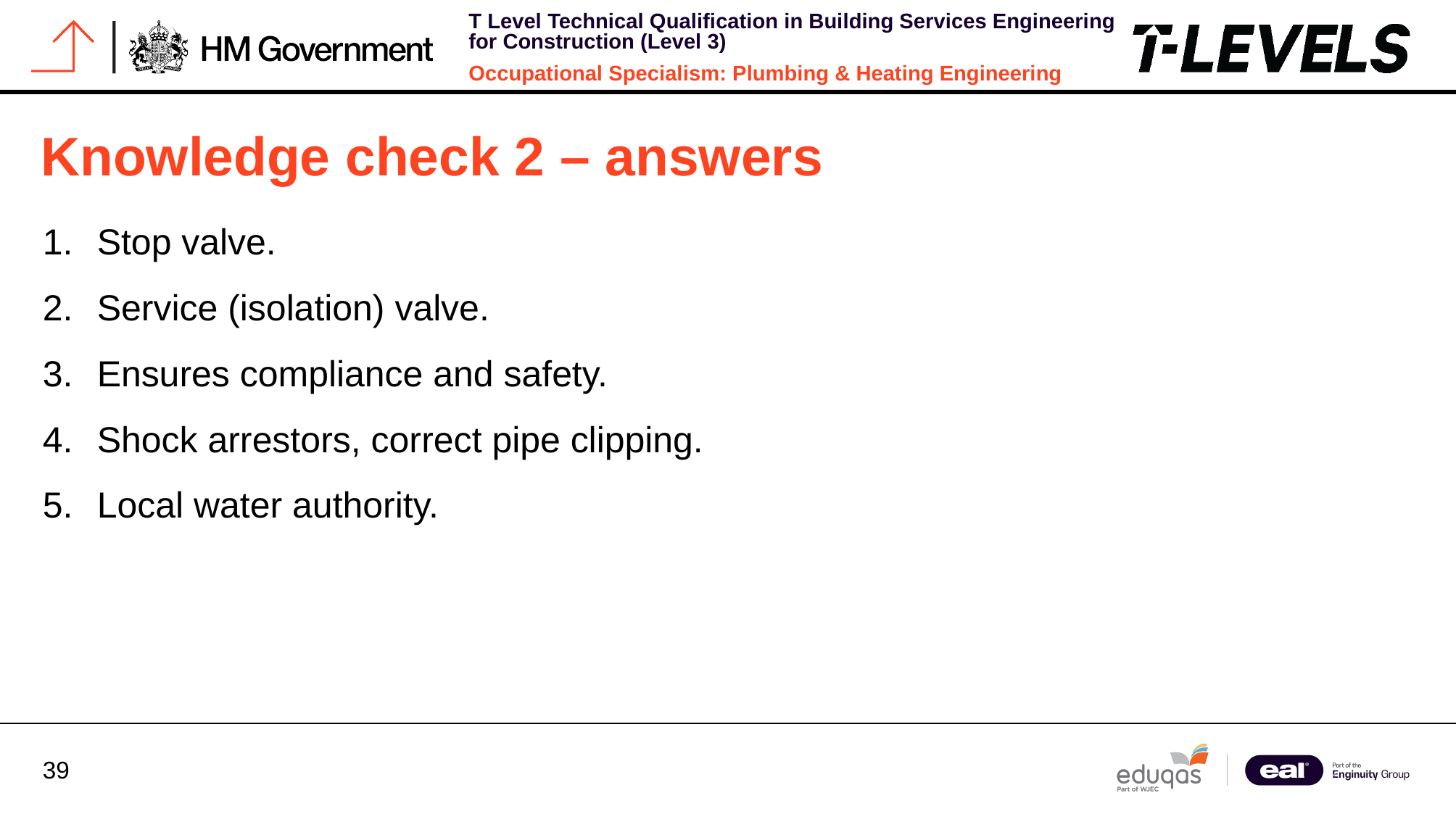

# Knowledge check 2 – answers
Stop valve.
Service (isolation) valve.
Ensures compliance and safety.
Shock arrestors, correct pipe clipping.
Local water authority.